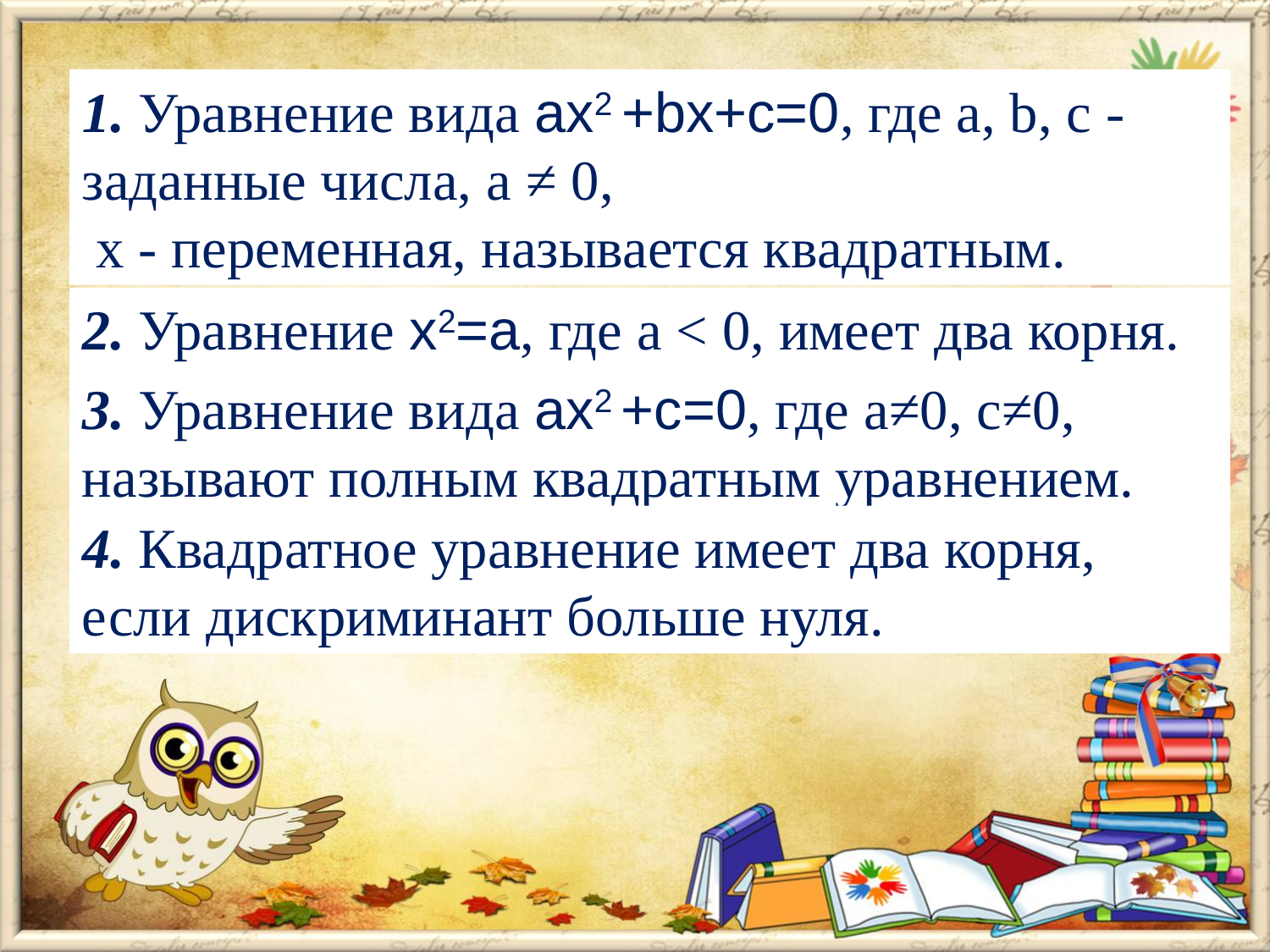

1. Уравнение вида ax2 +bx+c=0, где a, b, c - заданные числа, a ≠ 0,
 x - переменная, называется квадратным.
2. Уравнение x2=a, где a < 0, имеет два корня.
3. Уравнение вида ax2 +c=0, где a≠0, c≠0, называют полным квадратным уравнением.
4. Квадратное уравнение имеет два корня, если дискриминант больше нуля.